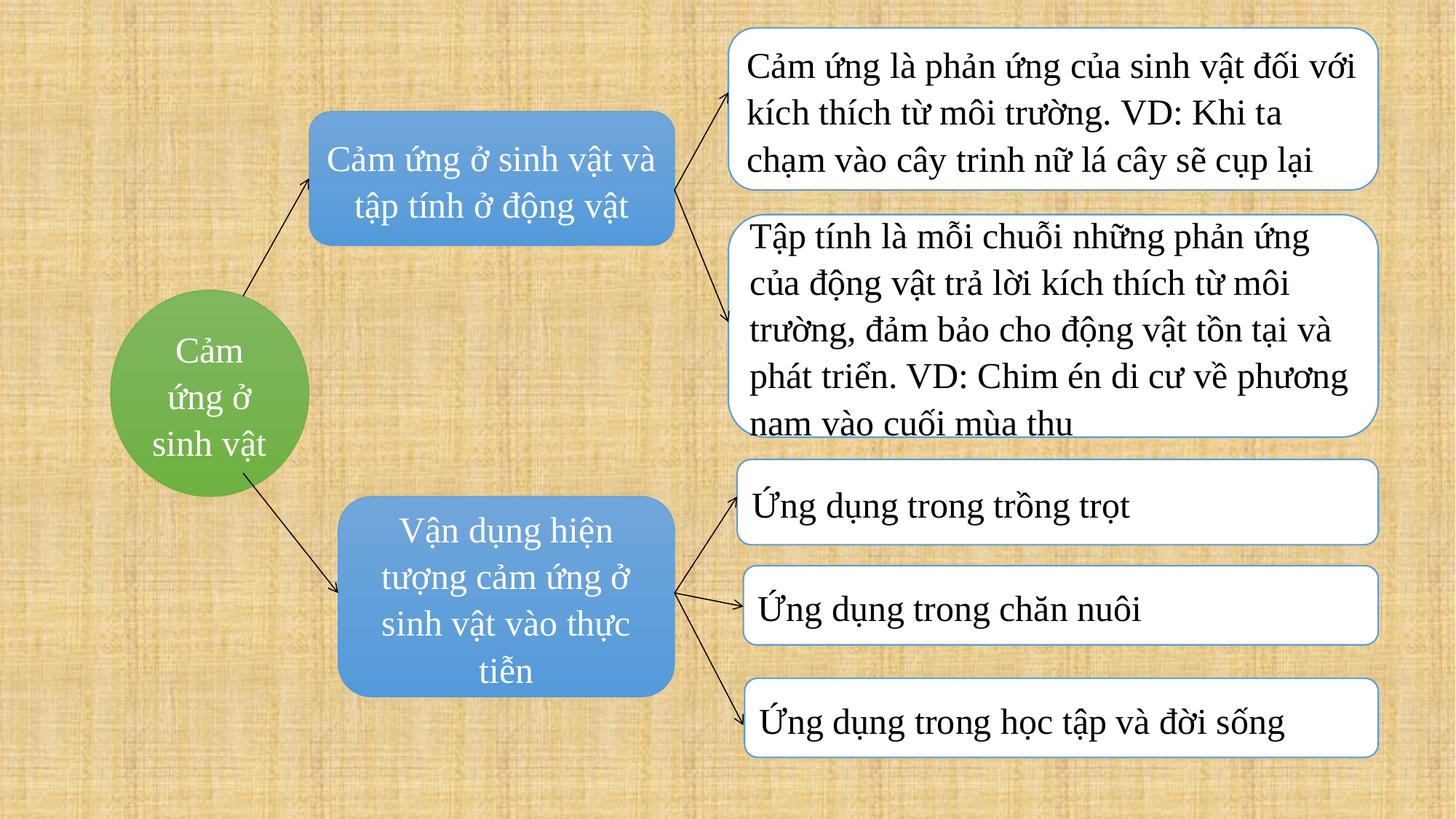

Cảm ứng là phản ứng của sinh vật đối với kích thích từ môi trường. VD: Khi ta chạm vào cây trinh nữ lá cây sẽ cụp lại
Cảm ứng ở sinh vật và tập tính ở động vật
Tập tính là mỗi chuỗi những phản ứng của động vật trả lời kích thích từ môi trường, đảm bảo cho động vật tồn tại và phát triển. VD: Chim én di cư về phương nam vào cuối mùa thu
Cảm ứng ở sinh vật
Ứng dụng trong trồng trọt
Vận dụng hiện tượng cảm ứng ở sinh vật vào thực tiễn
Ứng dụng trong chăn nuôi
Ứng dụng trong học tập và đời sống